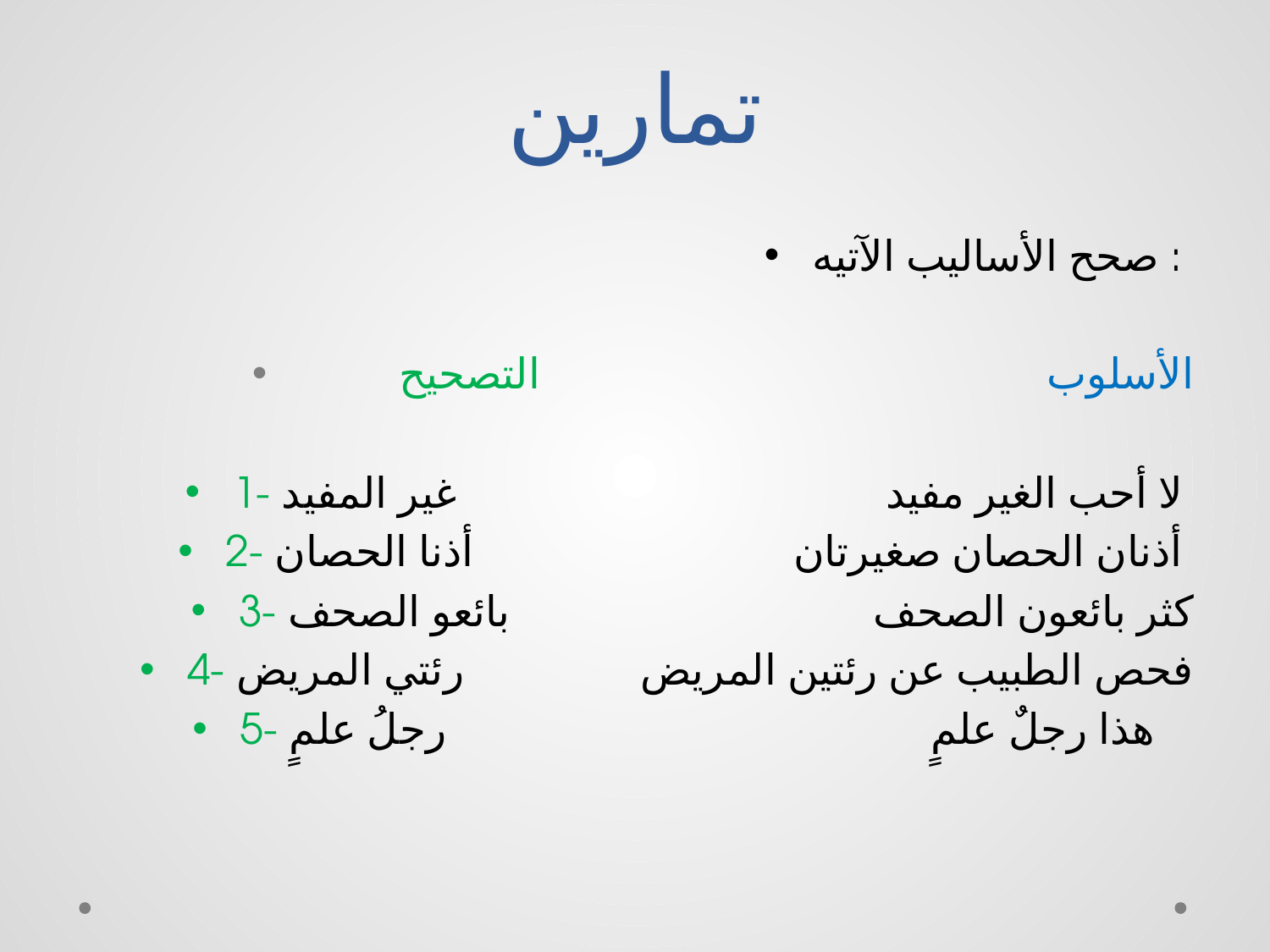

# تمارين
صحح الأساليب الآتيه :

         الأسلوب                                              التصحيح

1- لا أحب الغير مفيد                                       غير المفيد
2- أذنان الحصان صغيرتان                             أذنا الحصان
3- كثر بائعون الصحف                                 بائعو الصحف
4- فحص الطبيب عن رئتين المريض                رئتي المريض
5- هذا رجلٌ علمٍ                                            رجلُ علمٍ